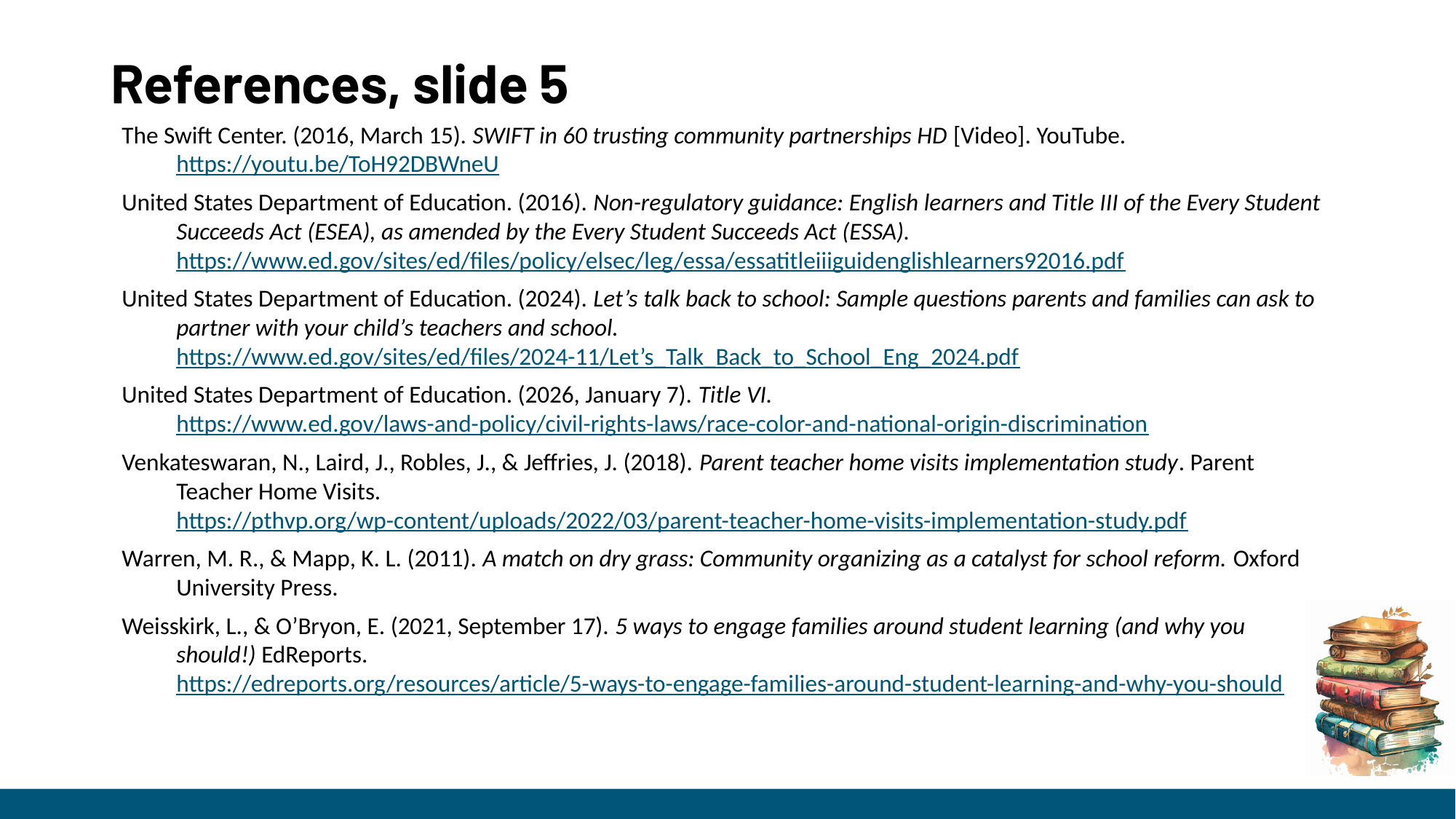

# References, slide 5
The Swift Center. (2016, March 15). SWIFT in 60 trusting community partnerships HD [Video]. YouTube. https://youtu.be/ToH92DBWneU
United States Department of Education. (2016). Non-regulatory guidance: English learners and Title III of the Every Student Succeeds Act (ESEA), as amended by the Every Student Succeeds Act (ESSA). https://www.ed.gov/sites/ed/files/policy/elsec/leg/essa/essatitleiiiguidenglishlearners92016.pdf
United States Department of Education. (2024). Let’s talk back to school: Sample questions parents and families can ask to partner with your child’s teachers and school. https://www.ed.gov/sites/ed/files/2024-11/Let’s_Talk_Back_to_School_Eng_2024.pdf
United States Department of Education. (2026, January 7). Title VI. https://www.ed.gov/laws-and-policy/civil-rights-laws/race-color-and-national-origin-discrimination
Venkateswaran, N., Laird, J., Robles, J., & Jeffries, J. (2018). Parent teacher home visits implementation study. Parent Teacher Home Visits. https://pthvp.org/wp-content/uploads/2022/03/parent-teacher-home-visits-implementation-study.pdf
Warren, M. R., & Mapp, K. L. (2011). A match on dry grass: Community organizing as a catalyst for school reform. Oxford University Press.
Weisskirk, L., & O’Bryon, E. (2021, September 17). 5 ways to engage families around student learning (and why you should!) EdReports. https://edreports.org/resources/article/5-ways-to-engage-families-around-student-learning-and-why-you-should